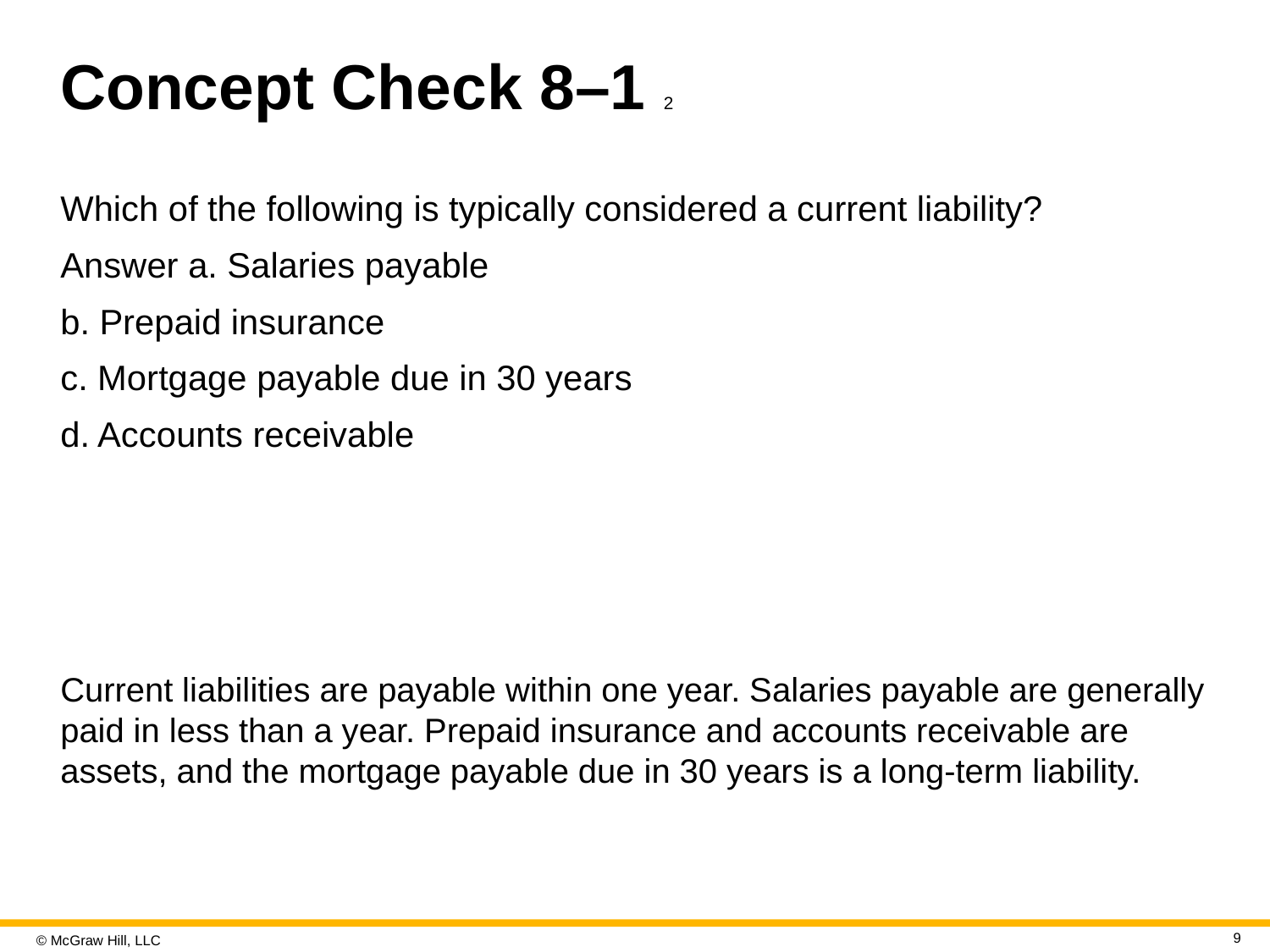

# Concept Check 8–1 2
Which of the following is typically considered a current liability?
Answer a. Salaries payable
b. Prepaid insurance
c. Mortgage payable due in 30 years
d. Accounts receivable
Current liabilities are payable within one year. Salaries payable are generally paid in less than a year. Prepaid insurance and accounts receivable are assets, and the mortgage payable due in 30 years is a long-term liability.
9